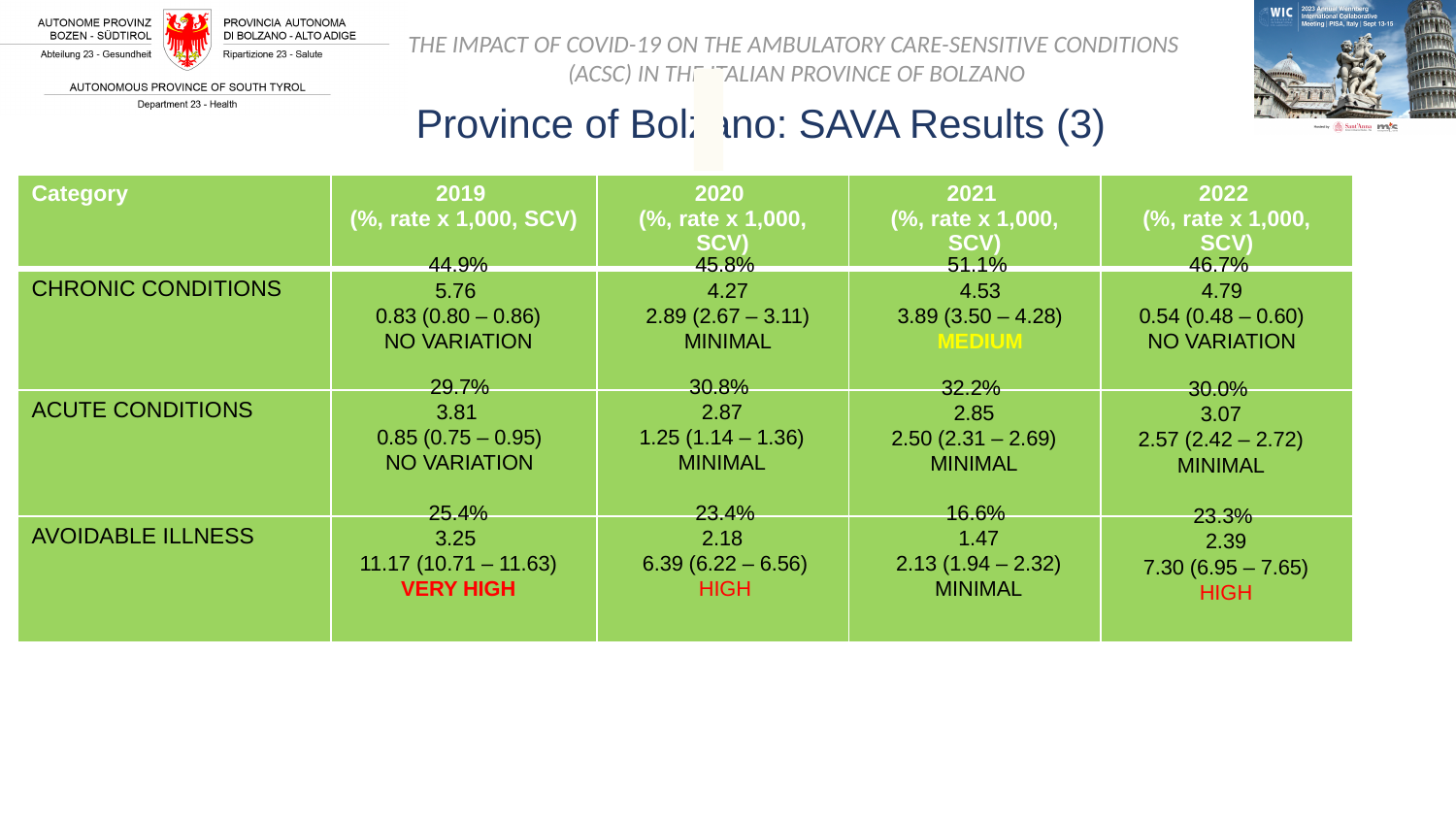

Province of Bolzano: SAVA Results (3)

| Category | 2019 (%, rate x 1,000, SCV) | 2020 (%, rate x 1,000, SCV) | 2021 (%, rate x 1,000, SCV) | 2022 (%, rate x 1,000, SCV) |
| --- | --- | --- | --- | --- |
| CHRONIC CONDITIONS |  |  |  |  |
| ACUTE CONDITIONS |  |  |  |  |
| AVOIDABLE ILLNESS |  |  |  |  |
44.9%
5.76
0.83 (0.80 – 0.86)
NO VARIATION
45.8%
4.27
2.89 (2.67 – 3.11)
MINIMAL
51.1%
4.53
3.89 (3.50 – 4.28)
MEDIUM
46.7%
4.79
0.54 (0.48 – 0.60)
NO VARIATION
29.7%
3.81
0.85 (0.75 – 0.95)
NO VARIATION
30.8%
2.87
1.25 (1.14 – 1.36)
MINIMAL
32.2%
2.85
2.50 (2.31 – 2.69)
MINIMAL
30.0%
3.07
2.57 (2.42 – 2.72)
MINIMAL
25.4%
3.25
11.17 (10.71 – 11.63)
VERY HIGH
23.4%
2.18
6.39 (6.22 – 6.56)
HIGH
16.6%
1.47
2.13 (1.94 – 2.32)
MINIMAL
23.3%
2.39
7.30 (6.95 – 7.65)
HIGH
12